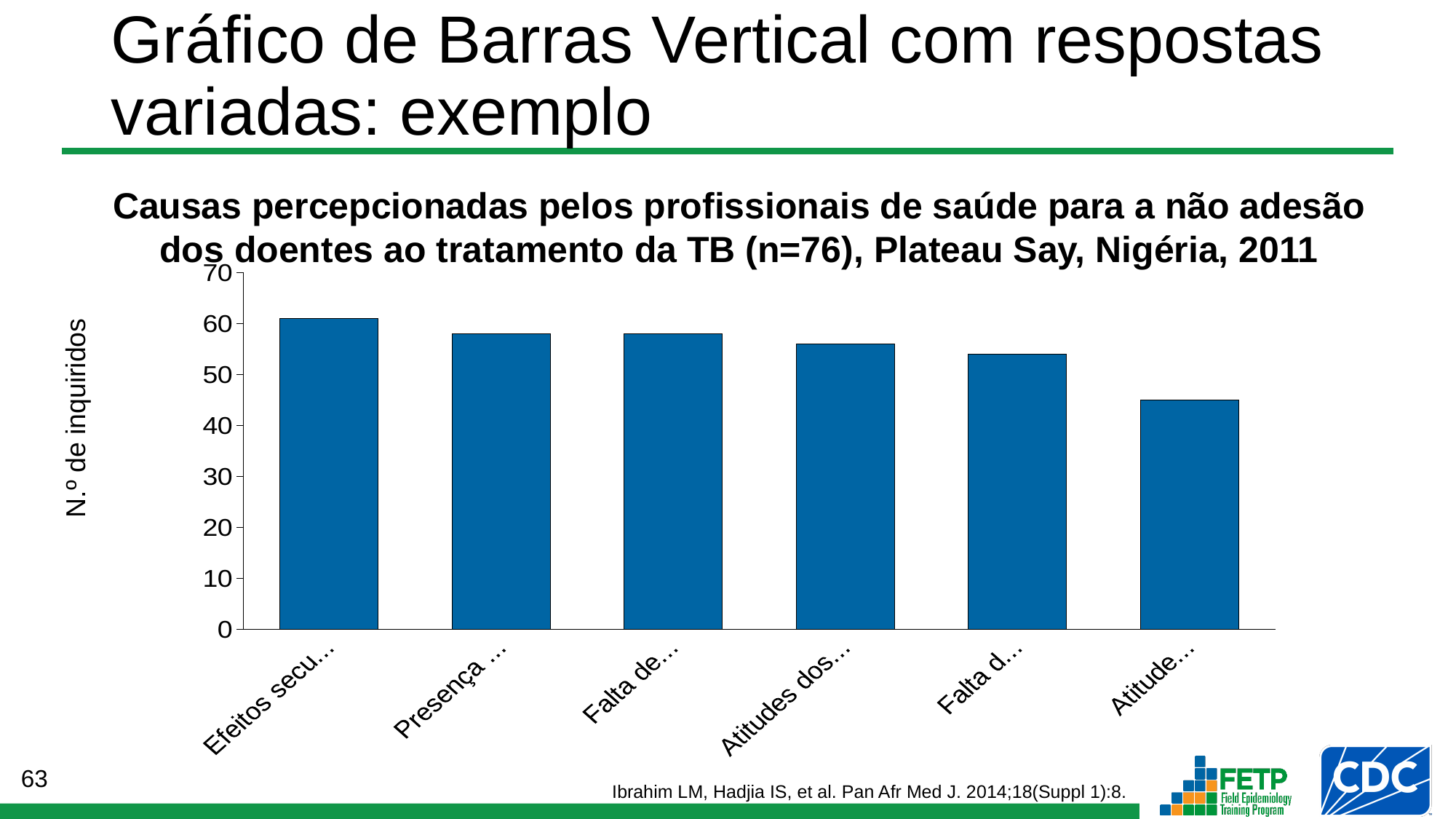

# Gráfico de Barras Vertical com respostas variadas: exemplo
Causas percepcionadas pelos profissionais de saúde para a não adesão dos doentes ao tratamento da TB (n=76), Plateau Say, Nigéria, 2011

### Chart

| Category | Série 1 |
|---|---|
| Efeitos secundários dos medicamentos | 61.0 |
| Presença diária na clínica | 58.0 |
| Falta de apoio familiar | 58.0 |
| Atitudes dos profissionais de saúde | 56.0 |
| Falta de medicamentos | 54.0 |
| Atitudes dos doentes | 45.0 |
N.º de inquiridos

Ibrahim LM, Hadjia IS, et al. Pan Afr Med J. 2014;18(Suppl 1):8.